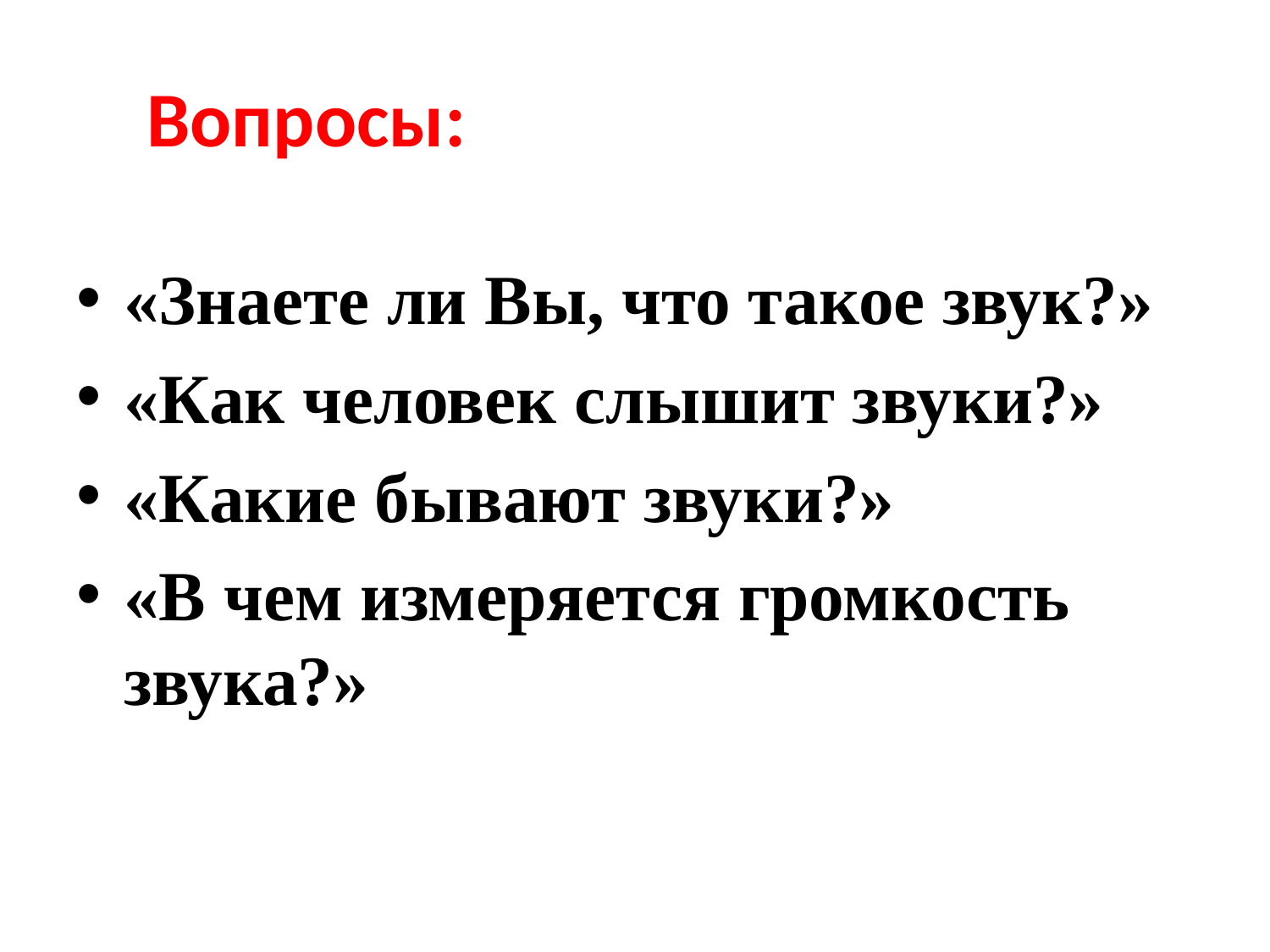

# Вопросы:

«Знаете ли Вы, что такое звук?»
«Как человек слышит звуки?»
«Какие бывают звуки?»
«В чем измеряется громкость звука?»